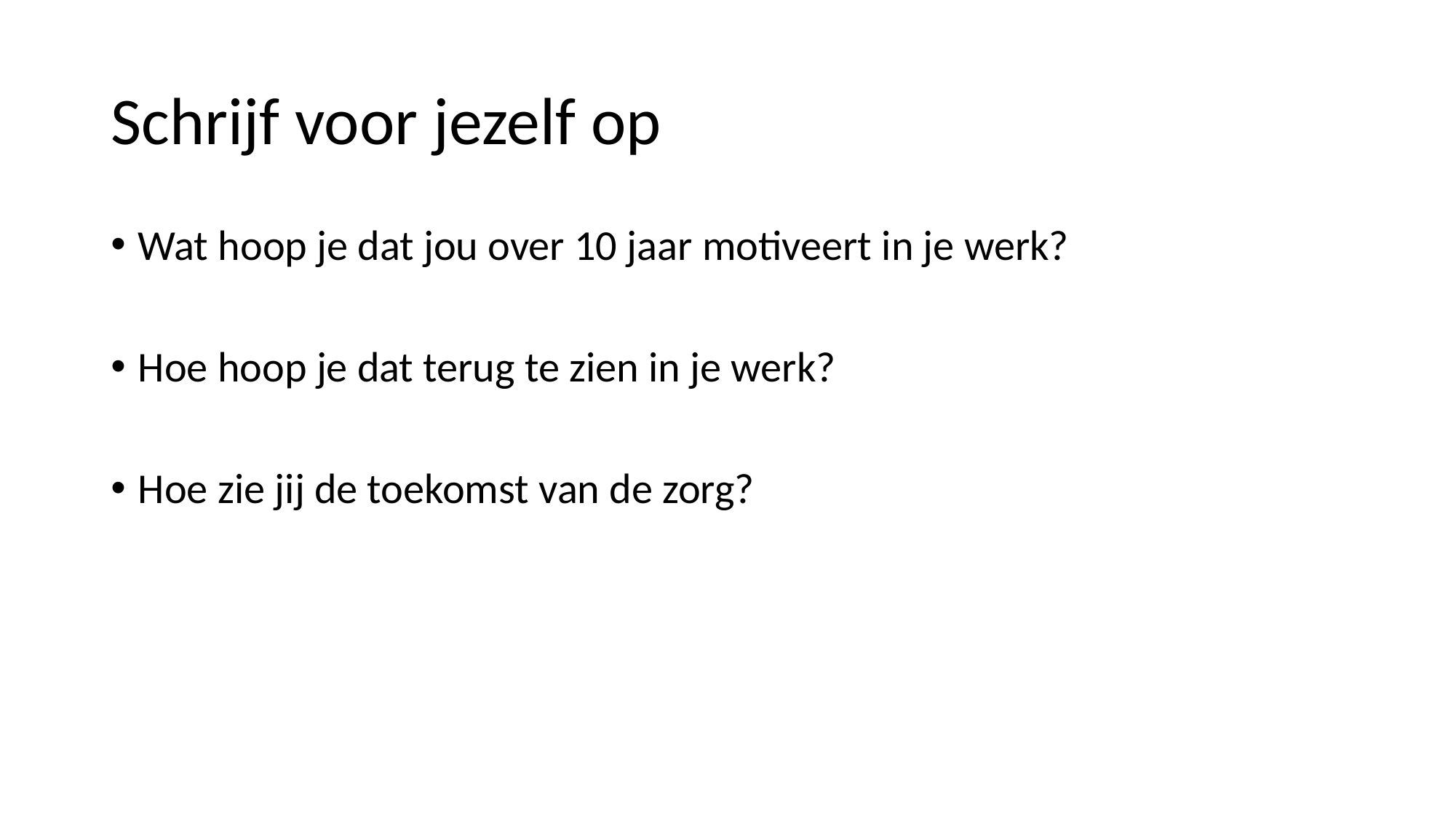

# Schrijf voor jezelf op
Wat hoop je dat jou over 10 jaar motiveert in je werk?

Hoe hoop je dat terug te zien in je werk?

Hoe zie jij de toekomst van de zorg?